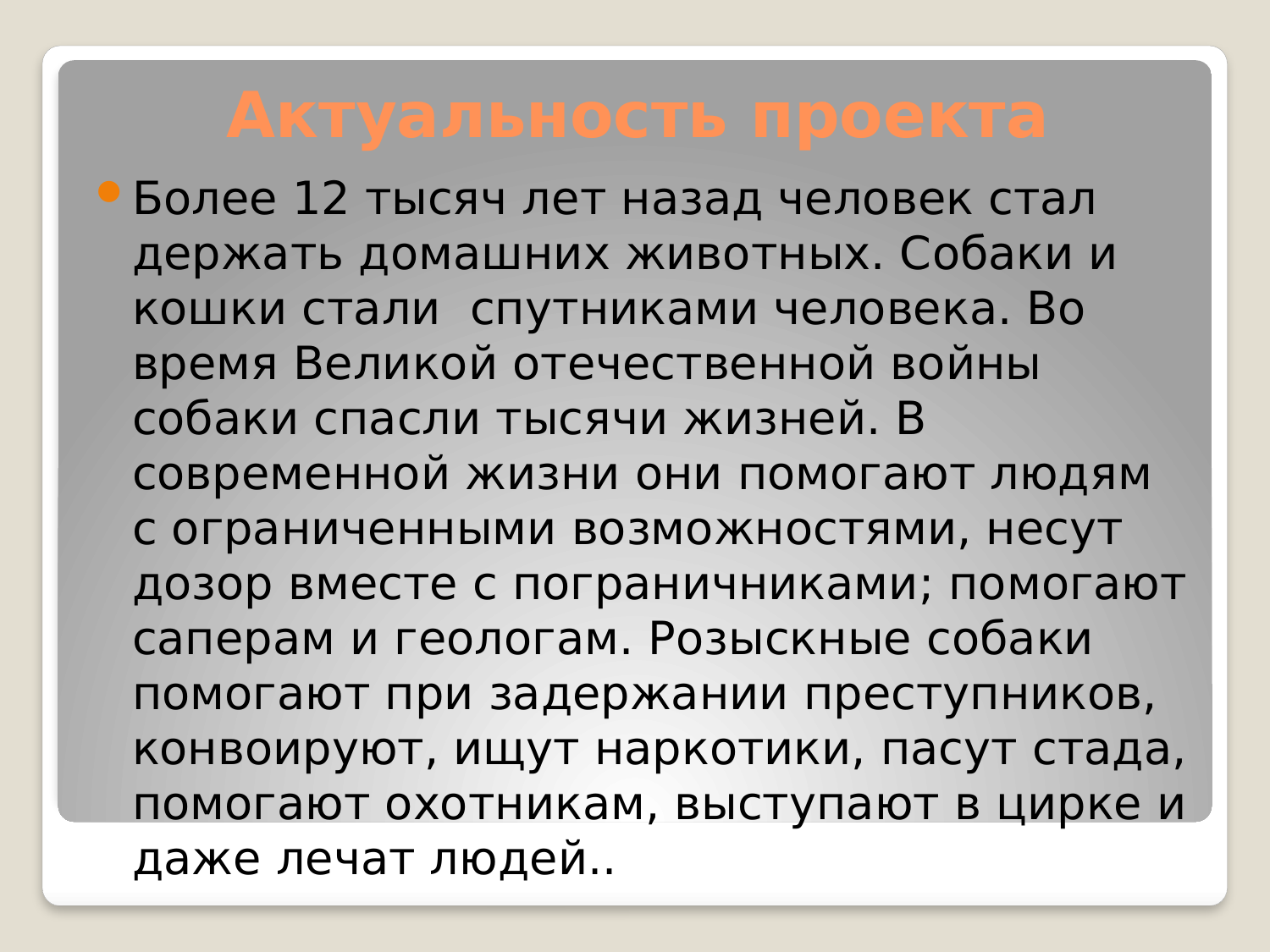

# Актуальность проекта
Более 12 тысяч лет назад человек стал держать домашних животных. Собаки и кошки стали  спутниками человека. Во время Великой отечественной войны собаки спасли тысячи жизней. В современной жизни они помогают людям с ограниченными возможностями, несут дозор вместе с пограничниками; помогают саперам и геологам. Розыскные собаки помогают при задержании преступников, конвоируют, ищут наркотики, пасут стада, помогают охотникам, выступают в цирке и даже лечат людей..